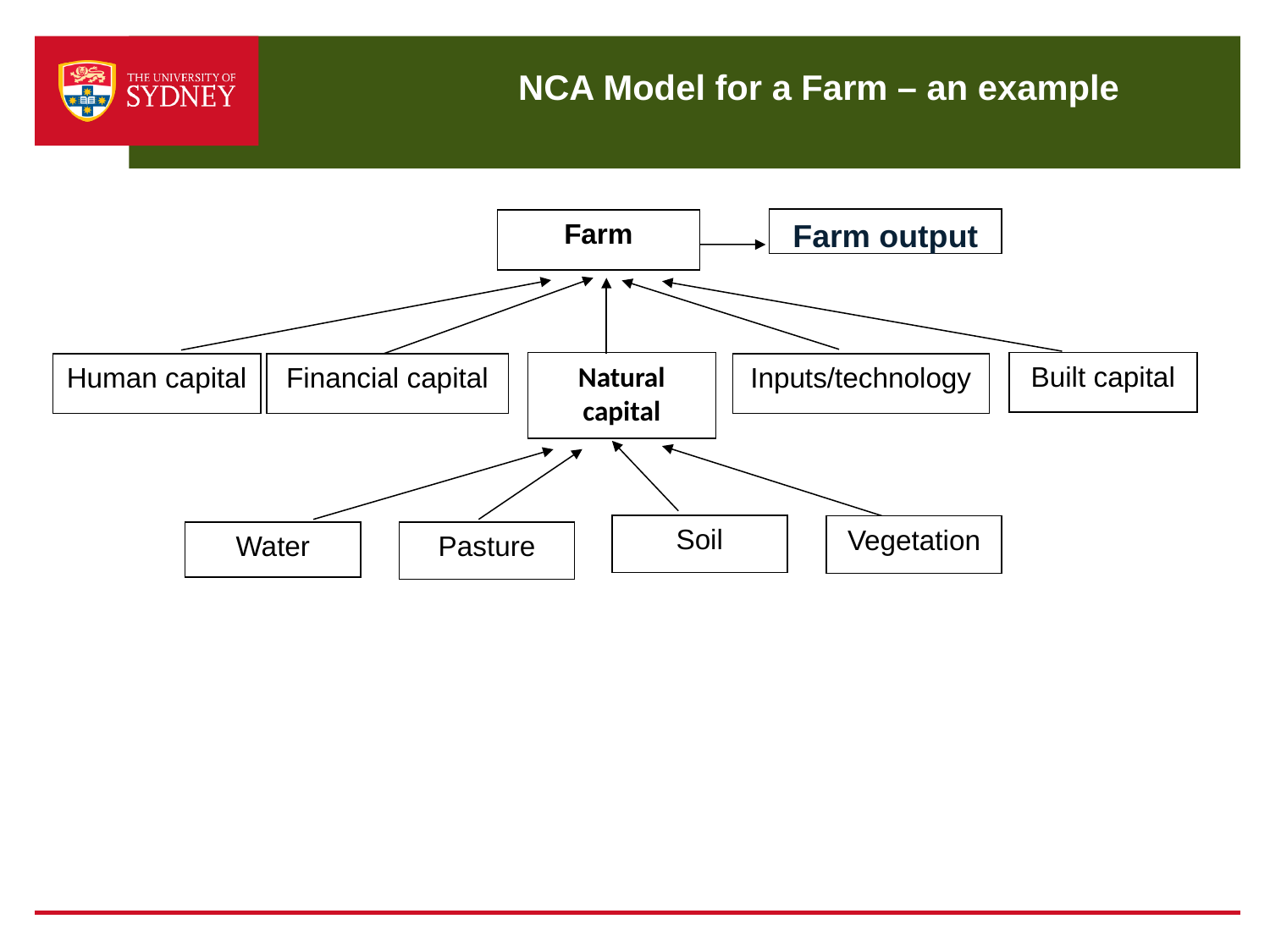

# NCA Model for a Farm – an example
Farm output
Farm
Built capital
Natural capital
Human capital
Financial capital
Inputs/technology
Soil
Vegetation
Water
Pasture